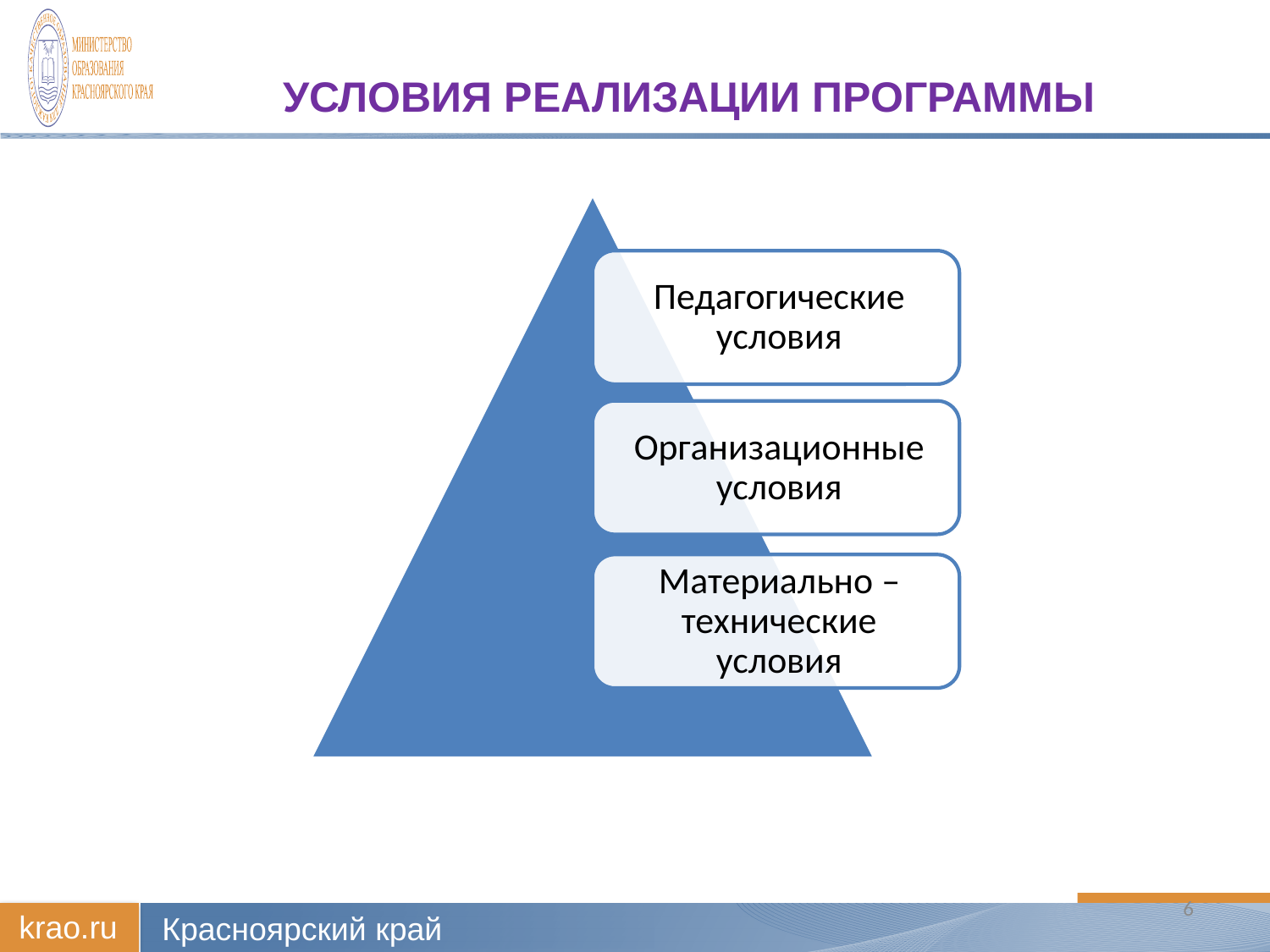

# Условия реализации программы
Педагогические условия
Организационные условия
Материально – технические условия
6